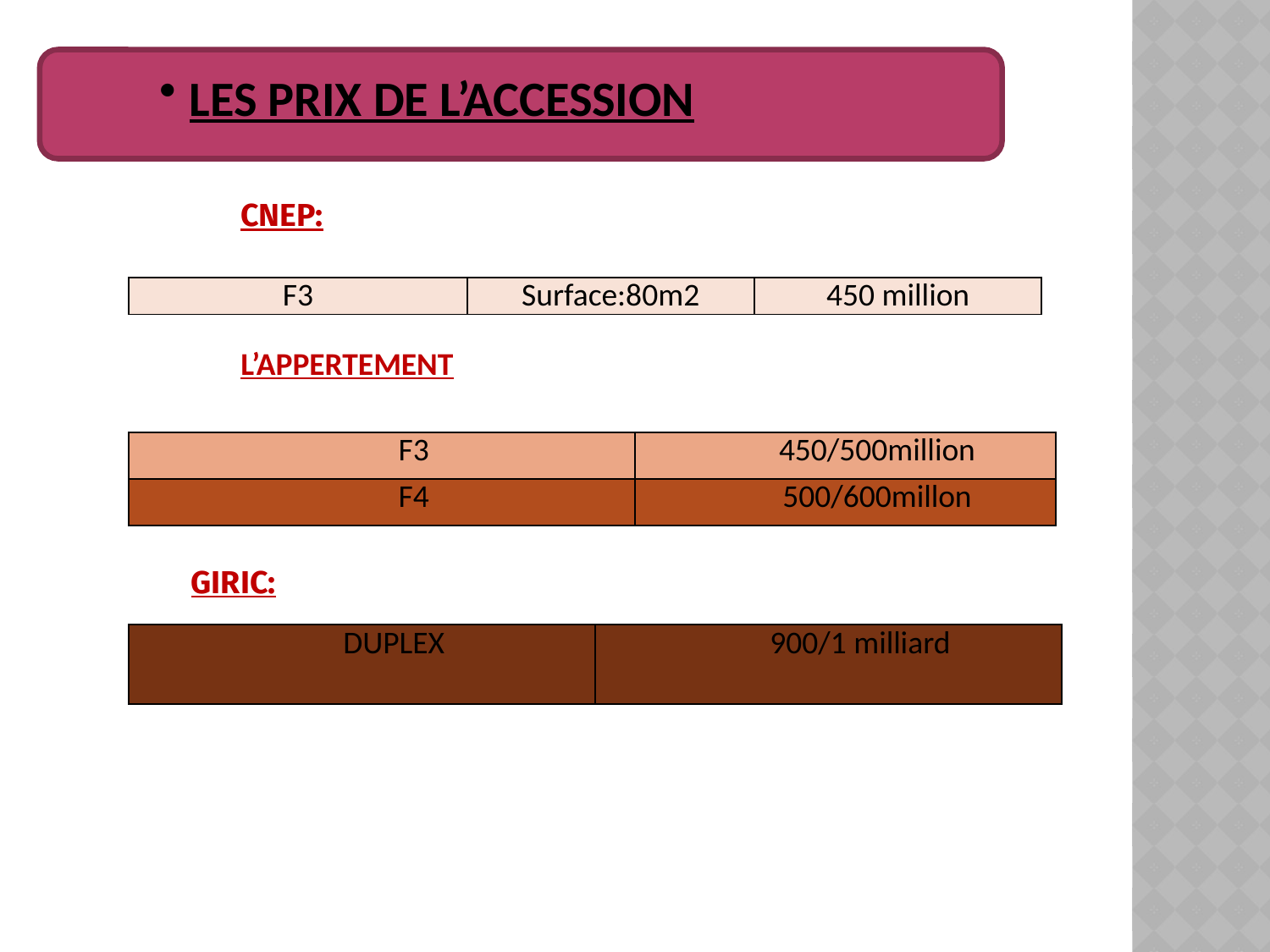

LES PRIX DE L’ACCESSION

CNEP:
| F3 | Surface:80m2 | 450 million |
| --- | --- | --- |
L’APPERTEMENT
| F3 | 450/500million |
| --- | --- |
| F4 | 500/600millon |
GIRIC:
| DUPLEX | 900/1 milliard |
| --- | --- |
2008/ 2007